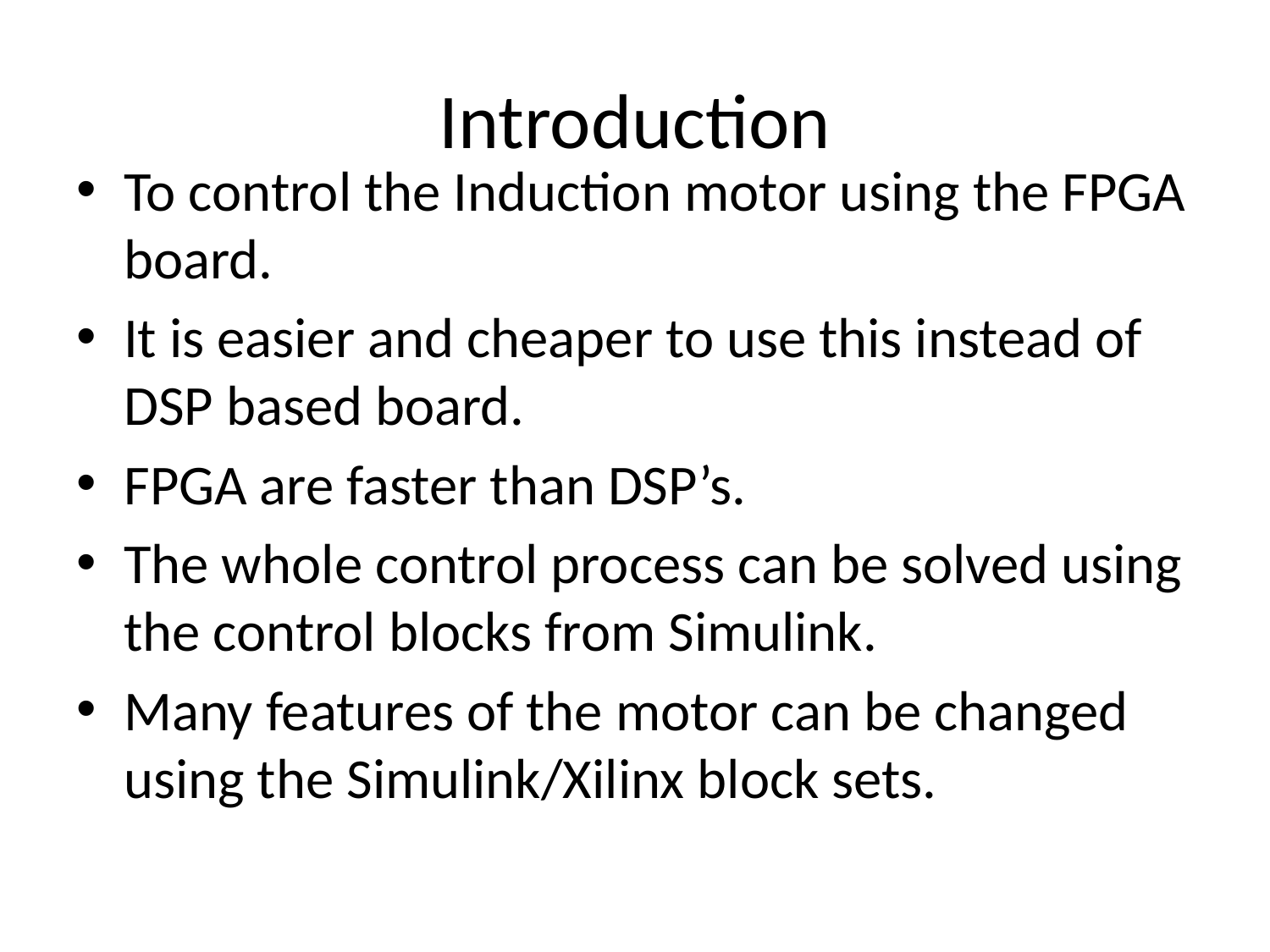

# Introduction
To control the Induction motor using the FPGA board.
It is easier and cheaper to use this instead of DSP based board.
FPGA are faster than DSP’s.
The whole control process can be solved using the control blocks from Simulink.
Many features of the motor can be changed using the Simulink/Xilinx block sets.